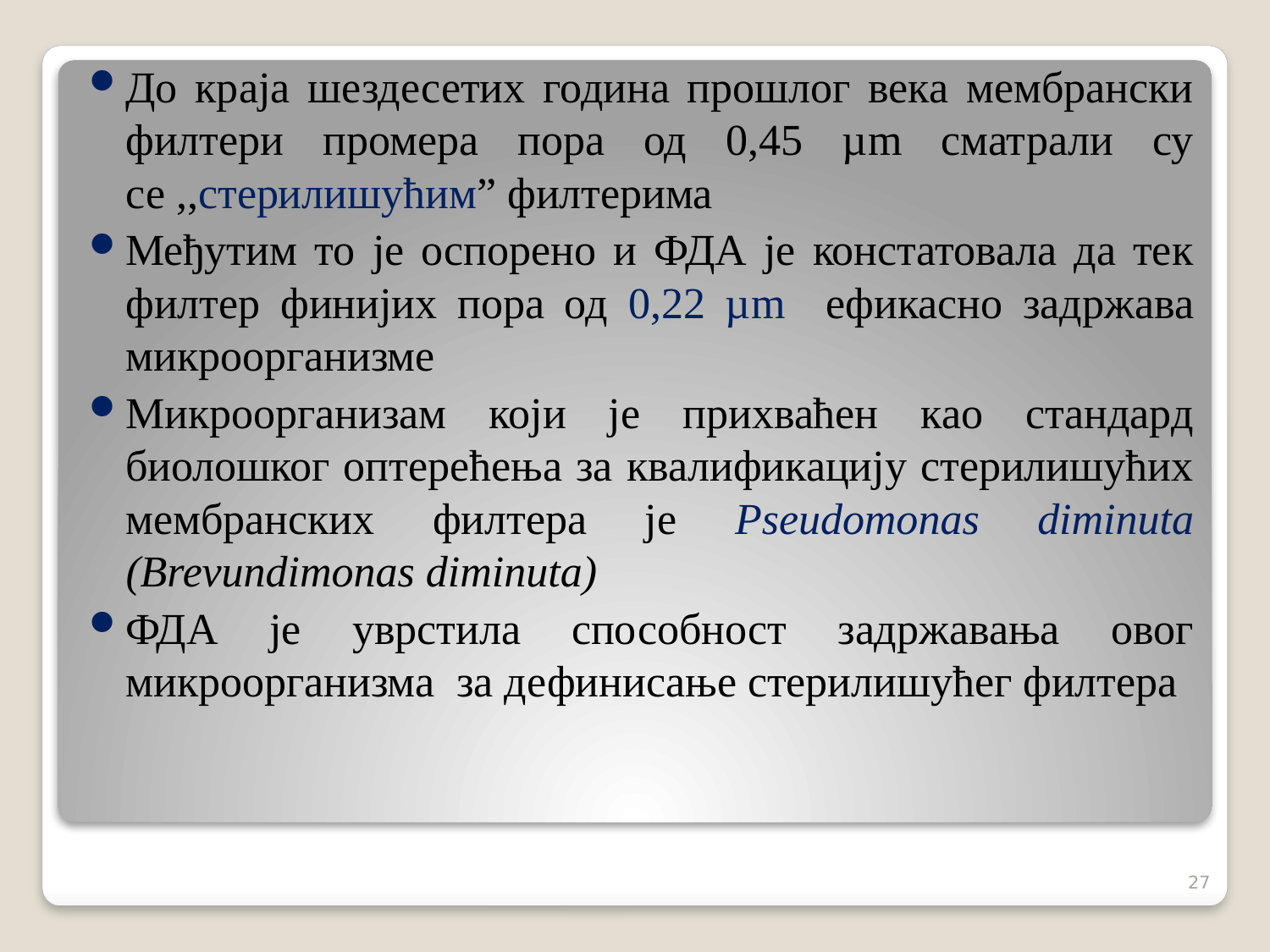

До краја шездесетих година прошлог века мембрански филтери промера пора од 0,45 µm сматрали су се ,,стерилишућим” филтерима
Међутим то је оспорено и ФДА је констатовала да тек филтер финијих пора од 0,22 µm  ефикасно задржава микроорганизме
Микроорганизам који је прихваћен као стандард биолошког оптерећења за квалификацију стерилишућих мембранских филтера је Pseudomonas diminuta (Brevundimonas diminuta)
ФДА је уврстила способност задржавања овог микроорганизма  за дефинисање стерилишућег филтера
27